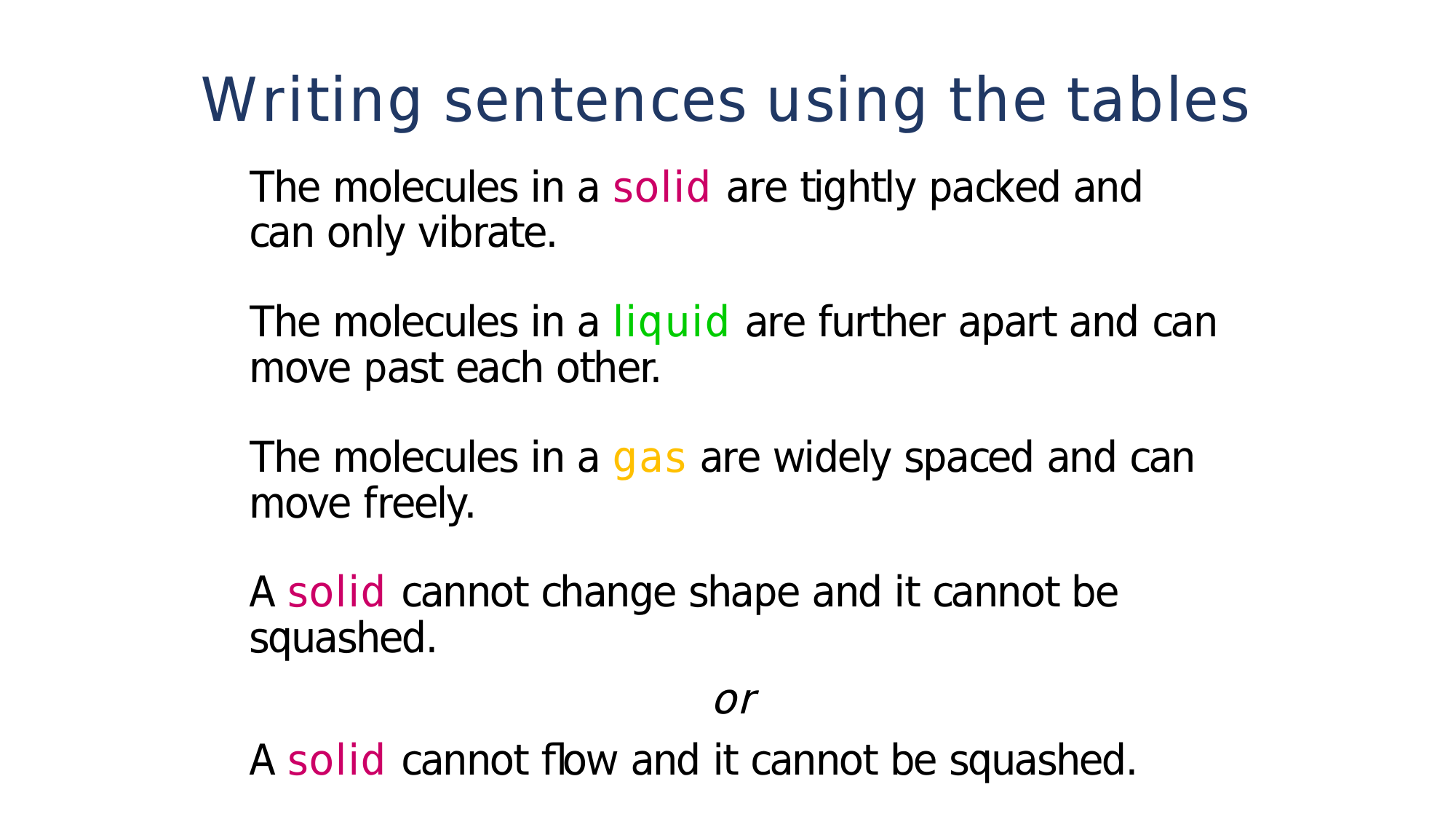

# Writing sentences using the tables
The molecules in a solid are tightly packed and can only vibrate.

The molecules in a liquid are further apart and can move past each other.

The molecules in a gas are widely spaced and can move freely.

A solid cannot change shape and it cannot be squashed.
or
A solid cannot flow and it cannot be squashed.